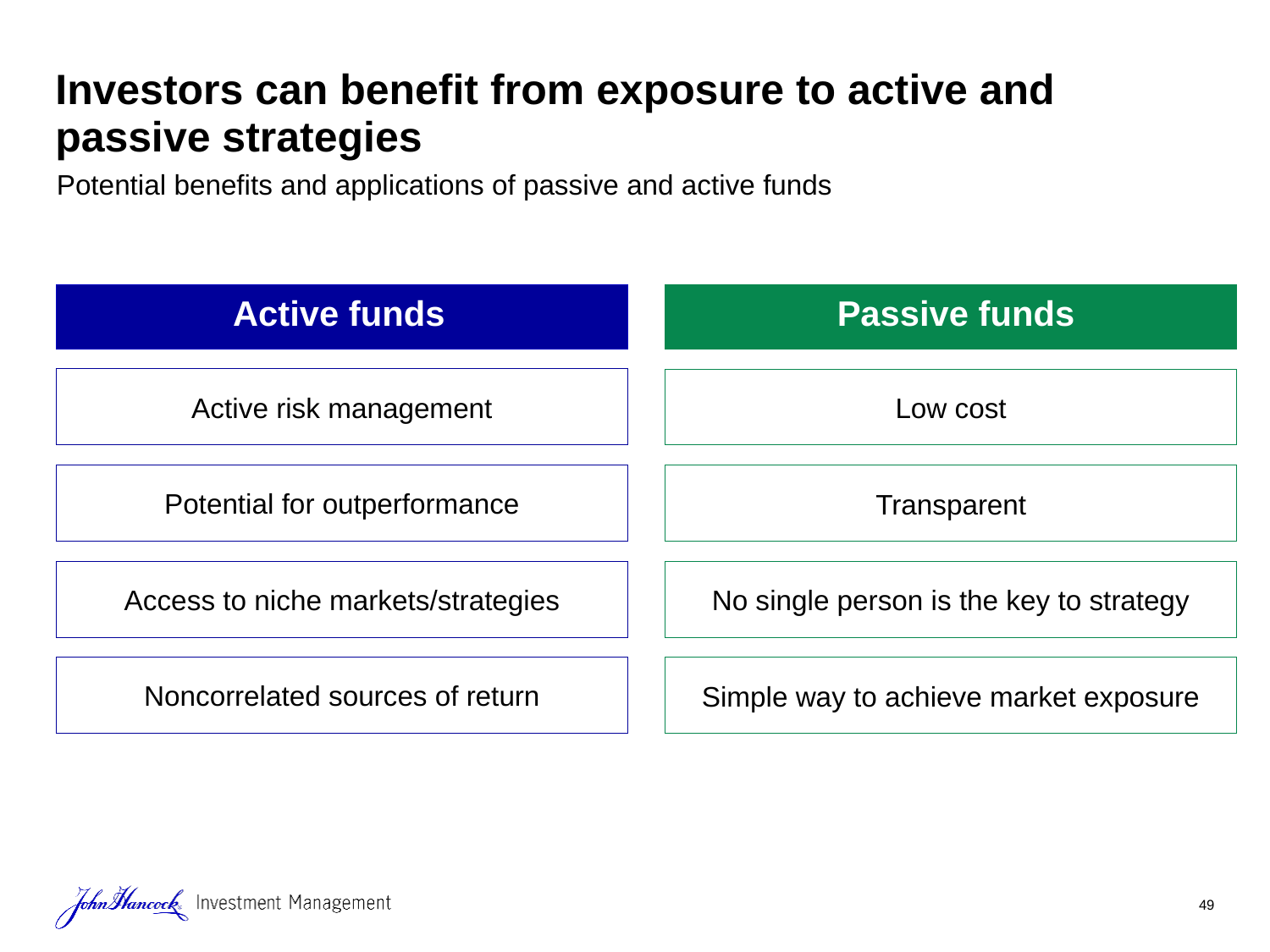

# Investors can benefit from exposure to active and passive strategies
Potential benefits and applications of passive and active funds
Active funds
 Passive funds
Active risk management
Low cost
Potential for outperformance
Transparent
Access to niche markets/strategies
No single person is the key to strategy
Noncorrelated sources of return
Simple way to achieve market exposure
49